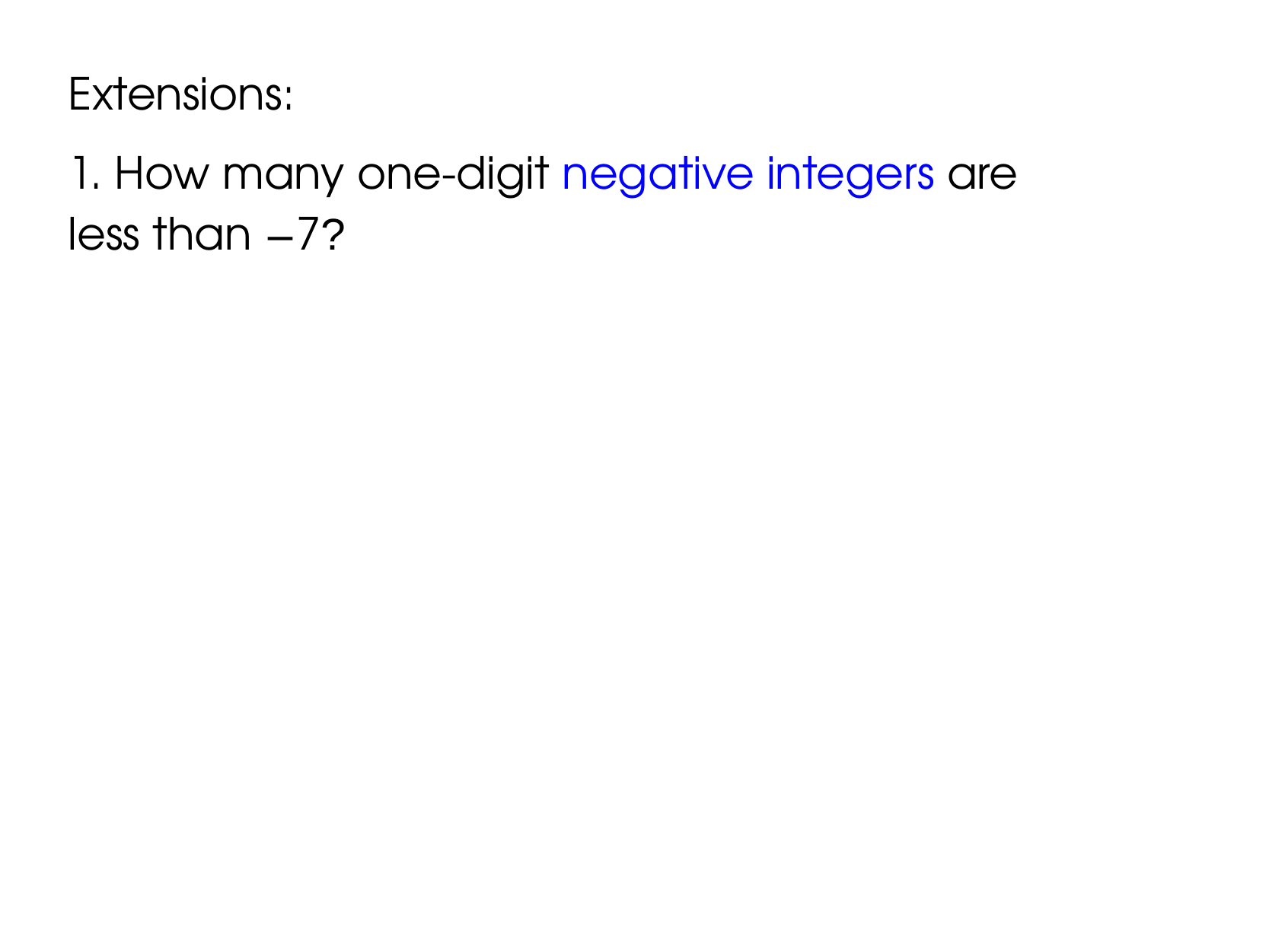

Extensions:
1. How many one-digit negative integers are less than −7?